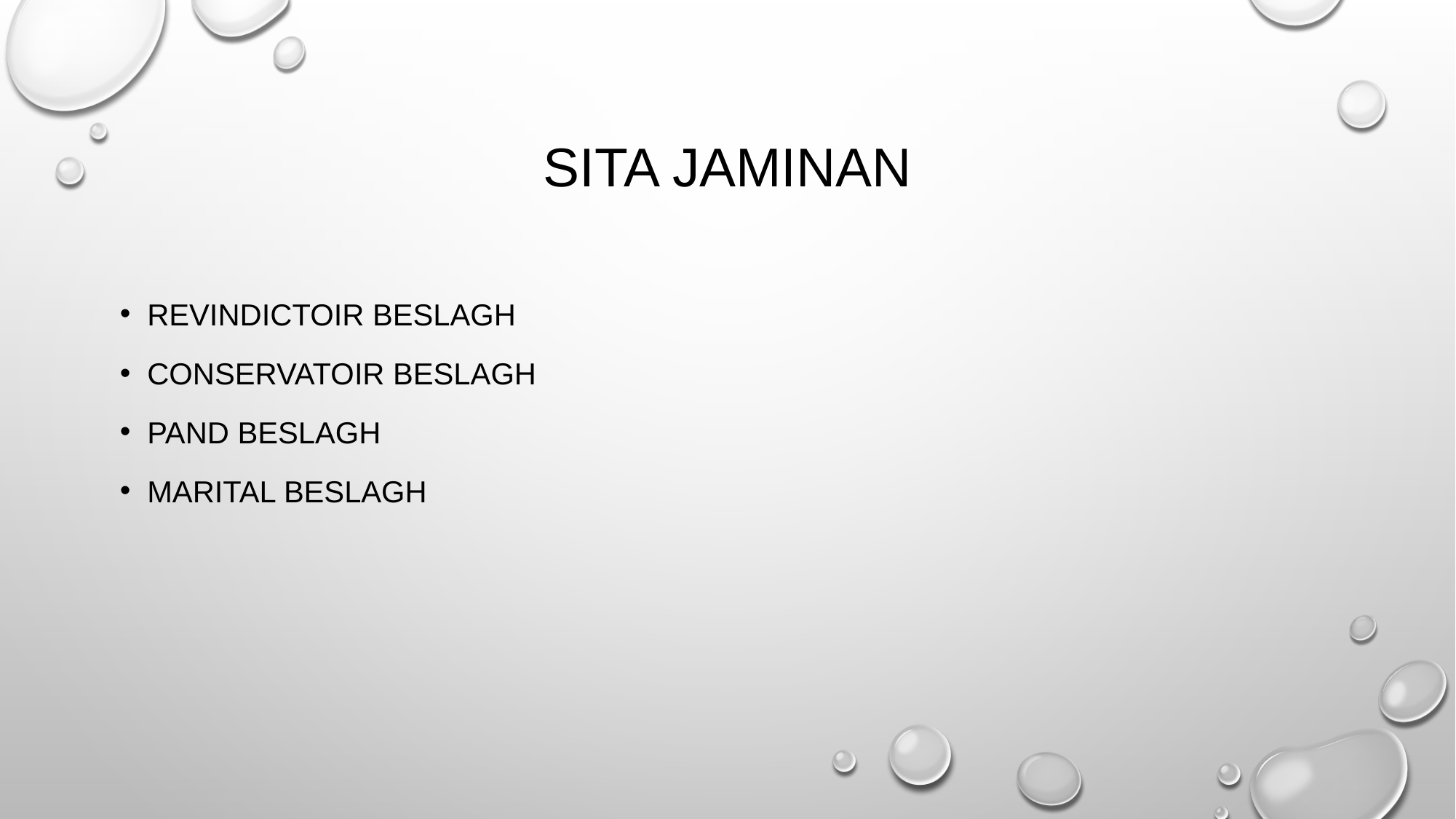

# SITA JAMINAN
REVINDICTOIR BESLAGH
CONSERVATOIR BESLAGH
PAND BESLAGH
MARITAL BESLAGH